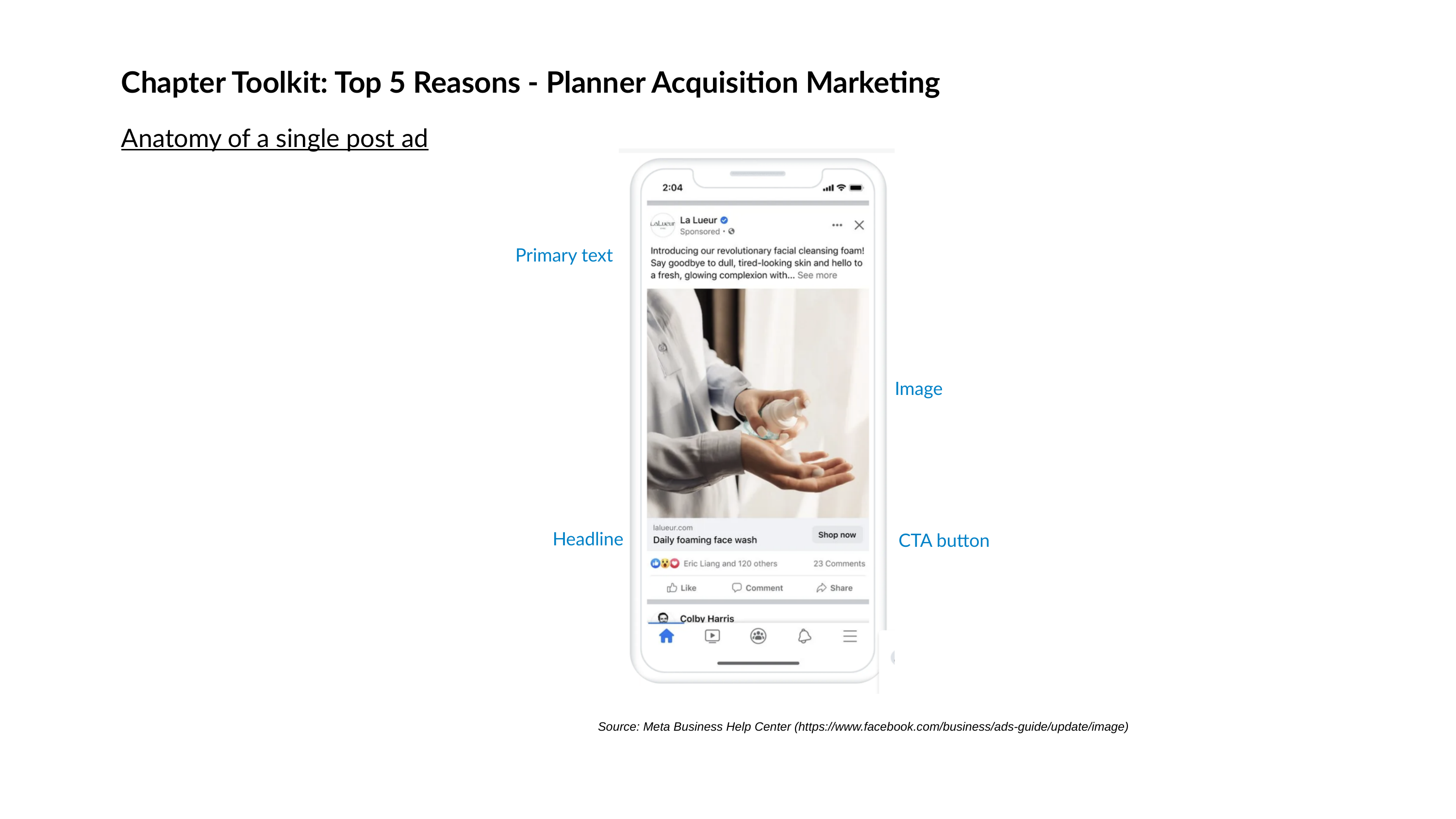

Chapter Toolkit: Top 5 Reasons - Planner Acquisition Marketing
Anatomy of a single post ad

Primary text
Image
Headline

CTA button
Source: Meta Business Help Center (https://www.facebook.com/business/ads-guide/update/image)